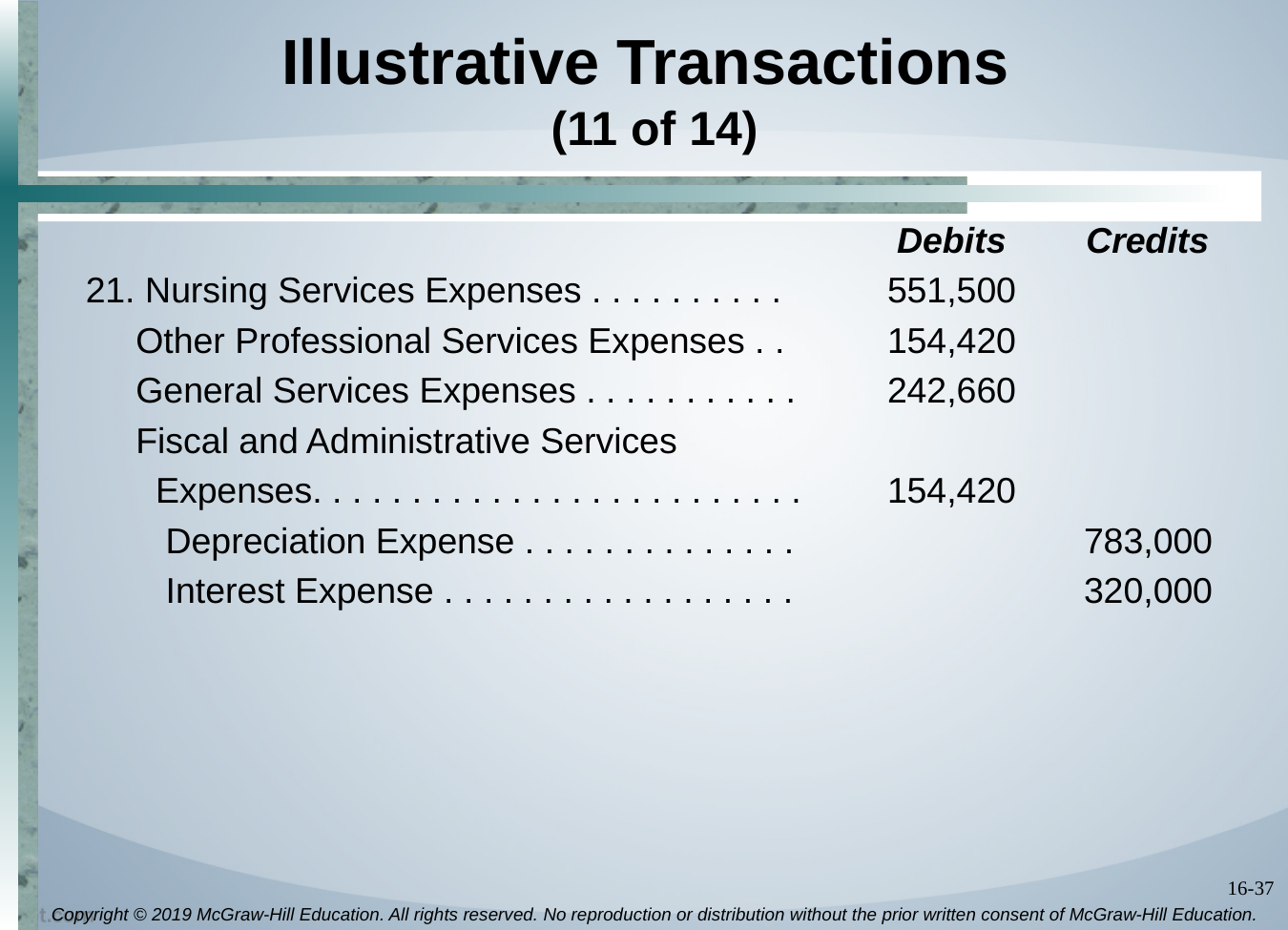

# Illustrative Transactions (11 of 14)
                                                                                 Debits        Credits
21. Nursing Services Expenses . . . . . . . . . .	551,500
     Other Professional Services Expenses . .	154,420
     General Services Expenses . . . . . . . . . . .	242,660
     Fiscal and Administrative Services
       Expenses. . . . . . . . . . . . . . . . . . . . . . . . .	154,420
        Depreciation Expense . . . . . . . . . . . . . .	783,000
        Interest Expense . . . . . . . . . . . . . . . . . .	320,000